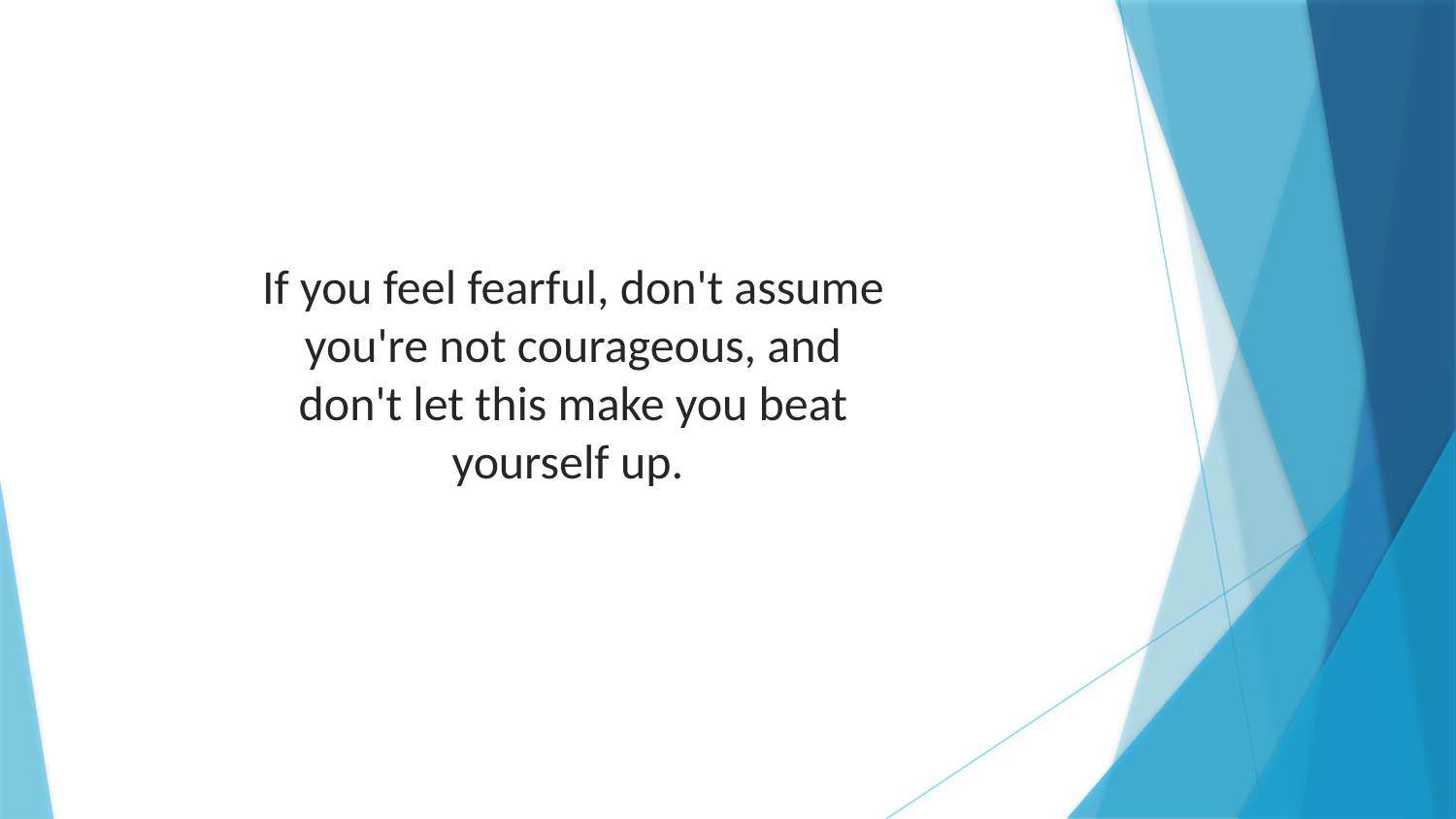

If you feel fearful, don't assume you're not courageous, and don't let this make you beat yourself up.